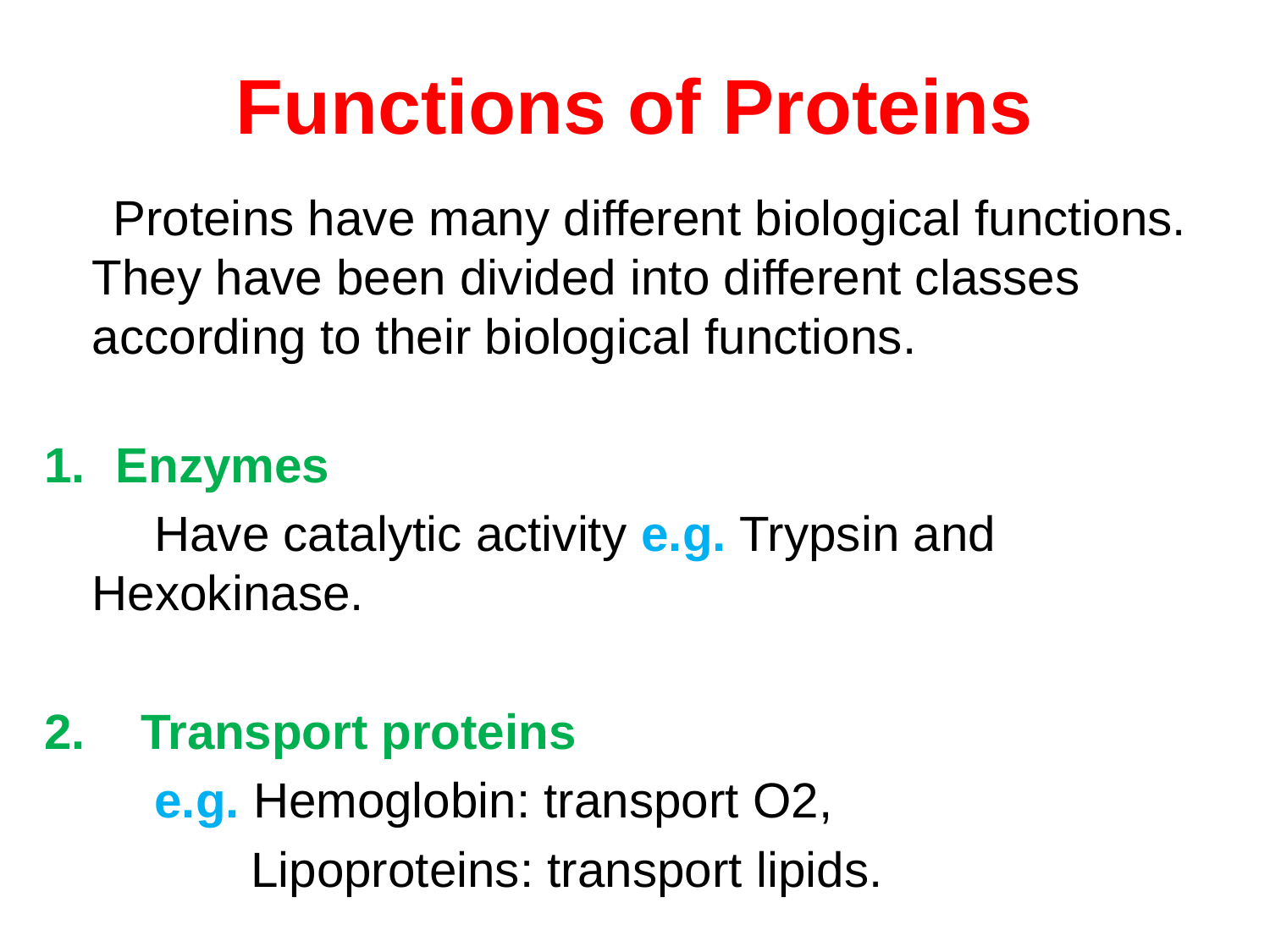

# Functions of Proteins
     Proteins have many different biological functions. They have been divided into different classes according to their biological functions.

Enzymes
        Have catalytic activity e.g. Trypsin and Hexokinase.

2.    Transport proteins
        e.g. Hemoglobin: transport O2,
               Lipoproteins: transport lipids.